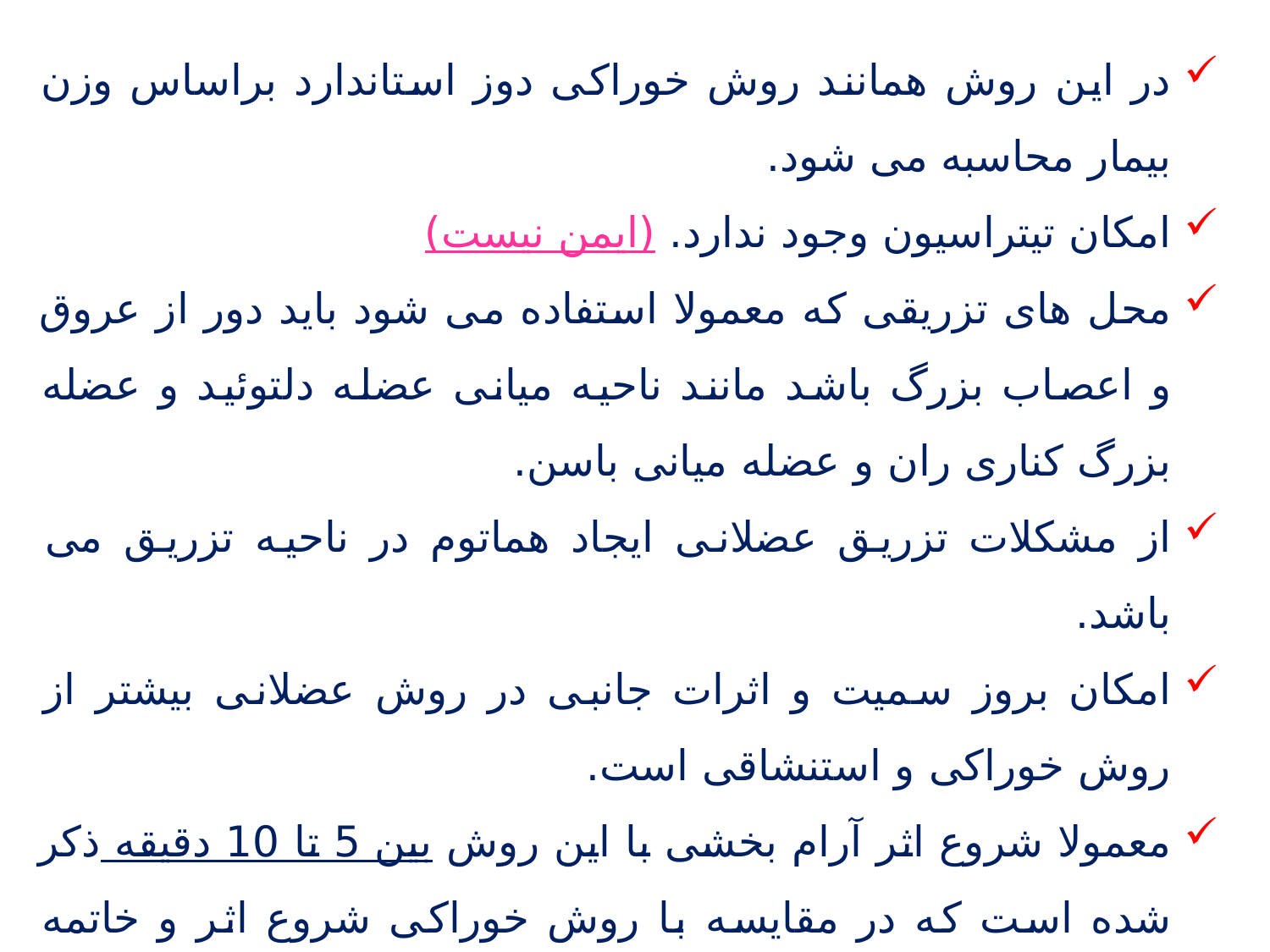

در این روش همانند روش خوراکی دوز استاندارد براساس وزن بیمار محاسبه می شود.
امکان تیتراسیون وجود ندارد. (ایمن نیست)
محل های تزریقی که معمولا استفاده می شود باید دور از عروق و اعصاب بزرگ باشد مانند ناحیه میانی عضله دلتوئید و عضله بزرگ کناری ران و عضله میانی باسن.
از مشکلات تزریق عضلانی ایجاد هماتوم در ناحیه تزریق می باشد.
امکان بروز سمیت و اثرات جانبی در روش عضلانی بیشتر از روش خوراکی و استنشاقی است.
معمولا شروع اثر آرام بخشی با این روش بین 5 تا 10 دقیقه ذکر شده است که در مقایسه با روش خوراکی شروع اثر و خاتمه سریع تری دارد.